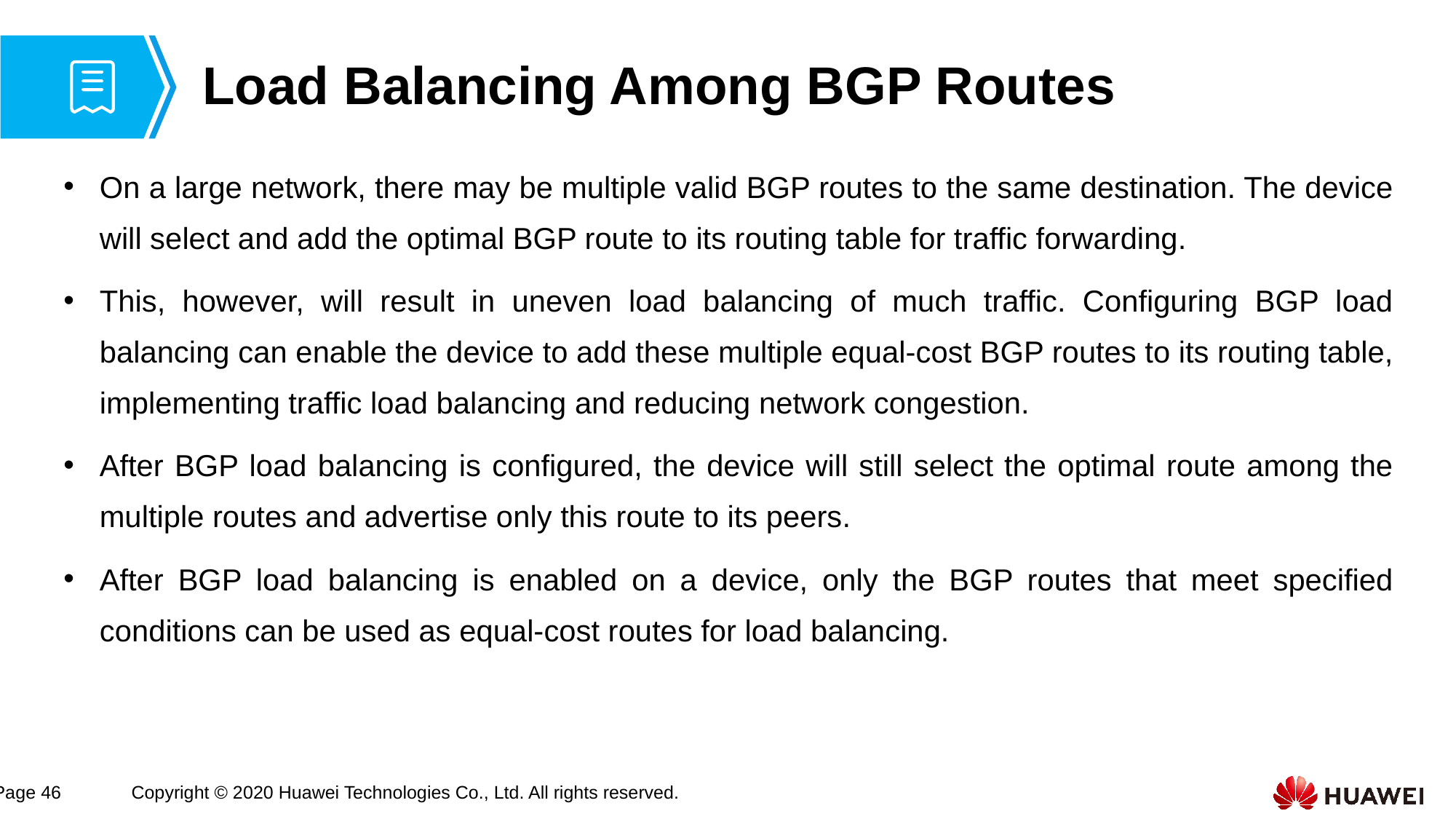

# Load Balancing Among BGP Routes
On a large network, there may be multiple valid BGP routes to the same destination. The device will select and add the optimal BGP route to its routing table for traffic forwarding.
This, however, will result in uneven load balancing of much traffic. Configuring BGP load balancing can enable the device to add these multiple equal-cost BGP routes to its routing table, implementing traffic load balancing and reducing network congestion.
After BGP load balancing is configured, the device will still select the optimal route among the multiple routes and advertise only this route to its peers.
After BGP load balancing is enabled on a device, only the BGP routes that meet specified conditions can be used as equal-cost routes for load balancing.